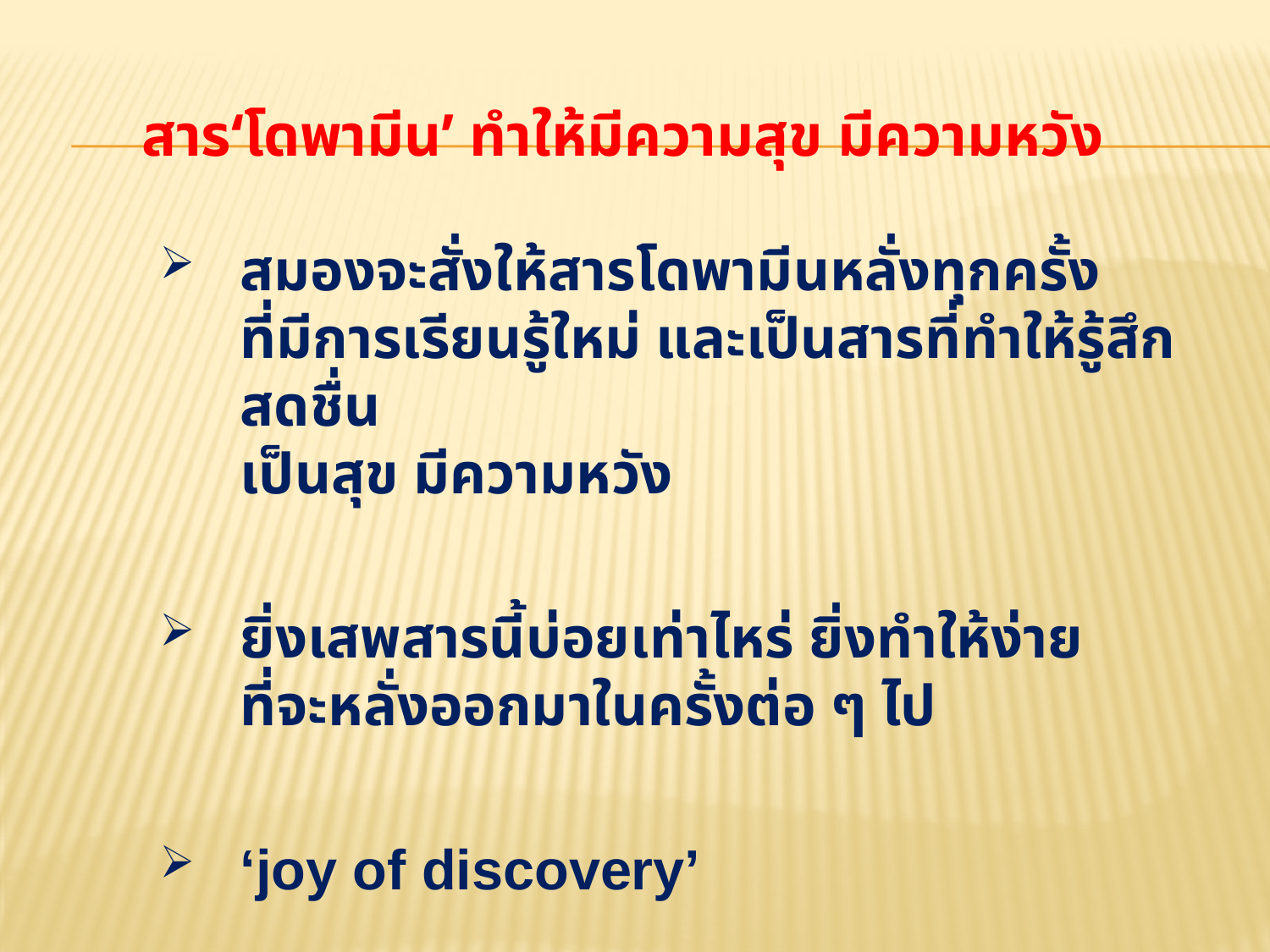

# สาร‘โดพามีน’ ทำให้มีความสุข มีความหวัง
สมองจะสั่งให้สารโดพามีนหลั่งทุกครั้ง
	ที่มีการเรียนรู้ใหม่ และเป็นสารที่ทำให้รู้สึกสดชื่น
	เป็นสุข มีความหวัง

ยิ่งเสพสารนี้บ่อยเท่าไหร่ ยิ่งทำให้ง่าย
	ที่จะหลั่งออกมาในครั้งต่อ ๆ ไป

‘joy of discovery’